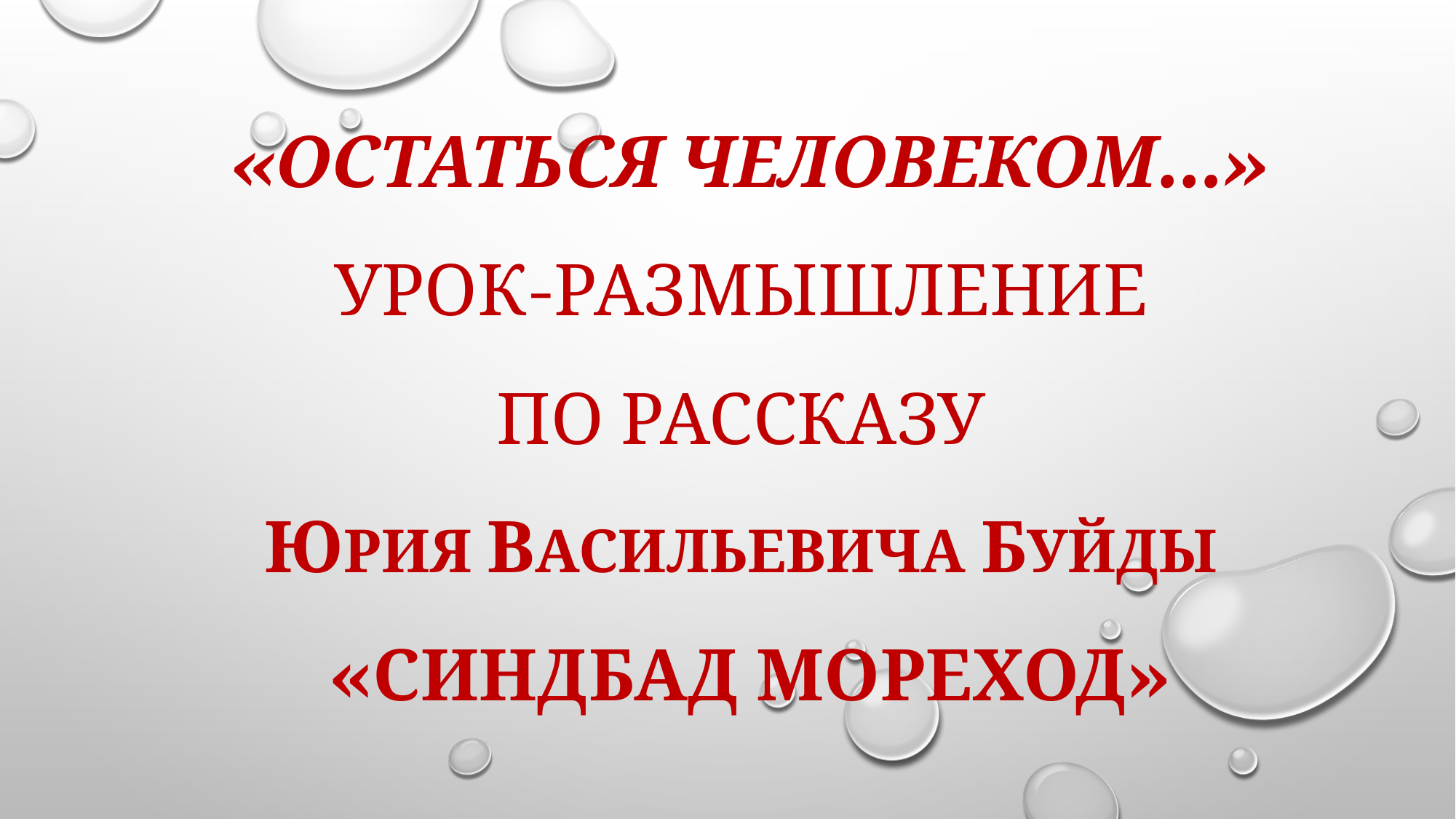

# «Остаться человеком…» Урок-размышление по рассказу Юрия Васильевича Буйды «Синдбад Мореход»